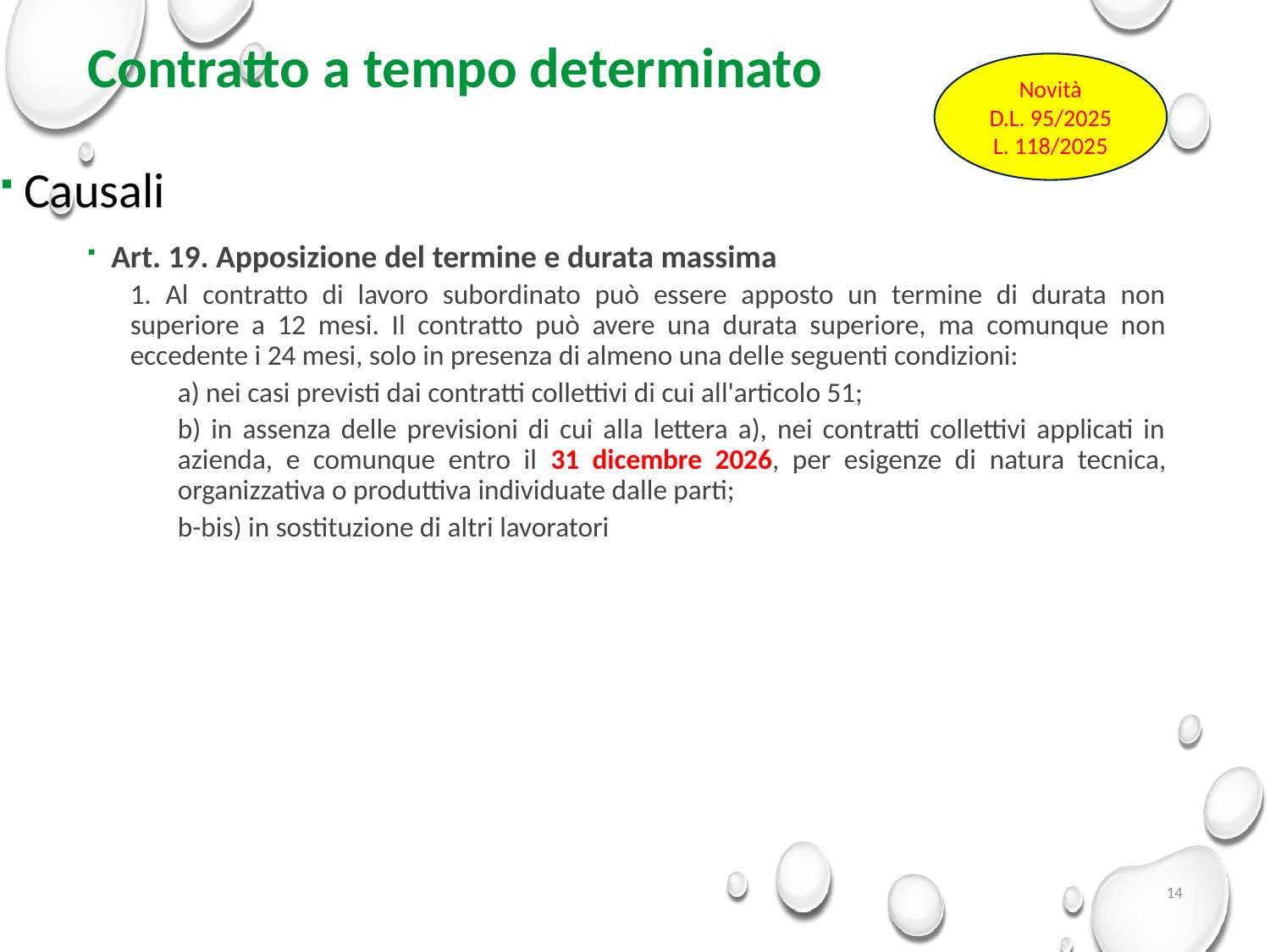

# Contratto a tempo determinato
Novità
D.L. 95/2025 L. 118/2025
Causali

Art. 19. Apposizione del termine e durata massima
1. Al contratto di lavoro subordinato può essere apposto un termine di durata non superiore a 12 mesi. Il contratto può avere una durata superiore, ma comunque non eccedente i 24 mesi, solo in presenza di almeno una delle seguenti condizioni:
a) nei casi previsti dai contratti collettivi di cui all'articolo 51;
b) in assenza delle previsioni di cui alla lettera a), nei contratti collettivi applicati in azienda, e comunque entro il 31 dicembre 2026, per esigenze di natura tecnica, organizzativa o produttiva individuate dalle parti;
b-bis) in sostituzione di altri lavoratori

14